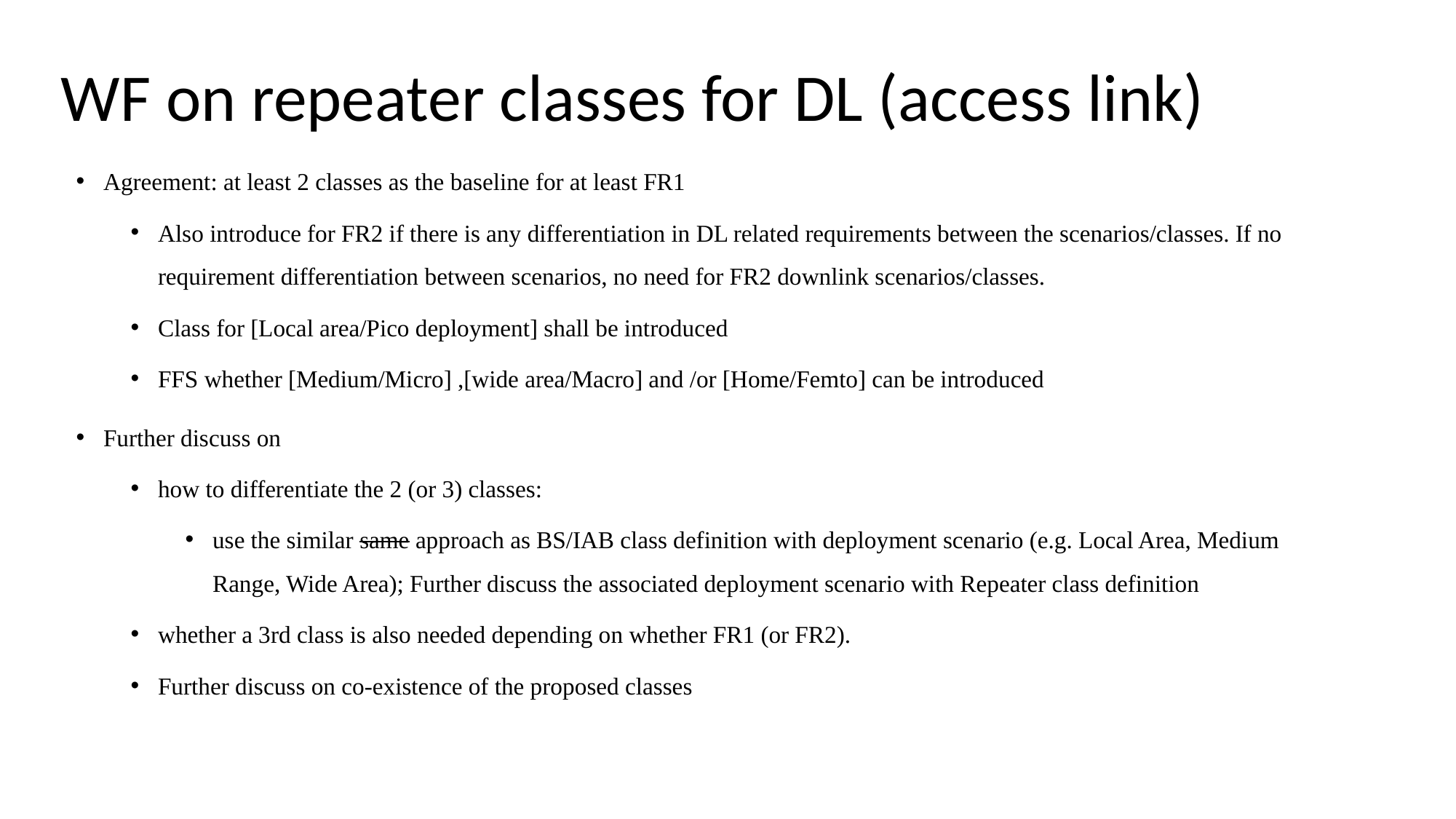

# WF on repeater classes for DL (access link)
Agreement: at least 2 classes as the baseline for at least FR1
Also introduce for FR2 if there is any differentiation in DL related requirements between the scenarios/classes. If no requirement differentiation between scenarios, no need for FR2 downlink scenarios/classes.
Class for [Local area/Pico deployment] shall be introduced
FFS whether [Medium/Micro] ,[wide area/Macro] and /or [Home/Femto] can be introduced
Further discuss on
how to differentiate the 2 (or 3) classes:
use the similar same approach as BS/IAB class definition with deployment scenario (e.g. Local Area, Medium Range, Wide Area); Further discuss the associated deployment scenario with Repeater class definition
whether a 3rd class is also needed depending on whether FR1 (or FR2).
Further discuss on co-existence of the proposed classes